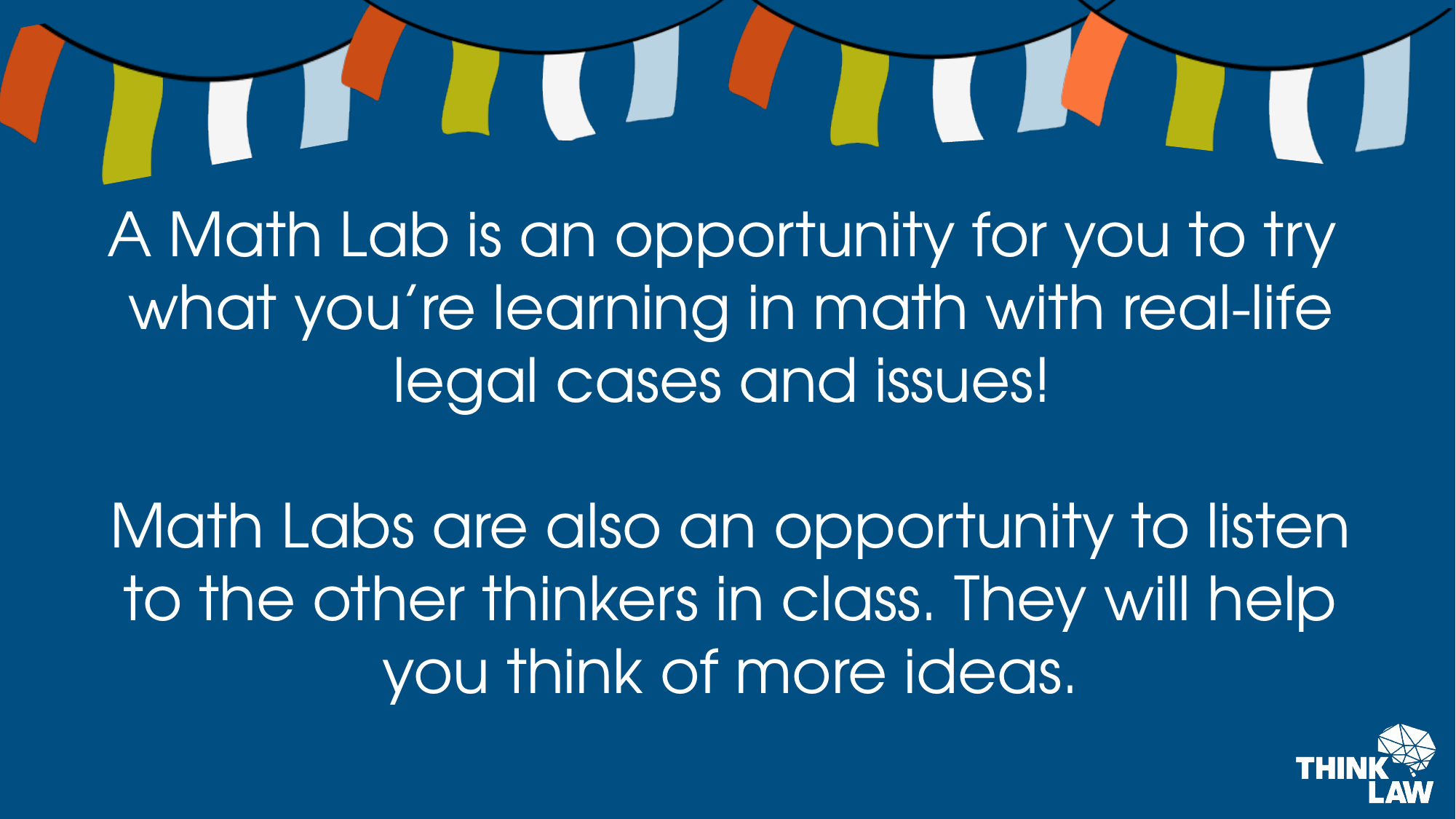

A Math Lab is an opportunity for you to try
what you’re learning in math with real-life legal cases and issues!

Math Labs are also an opportunity to listen to the other thinkers in class. They will help you think of more ideas.